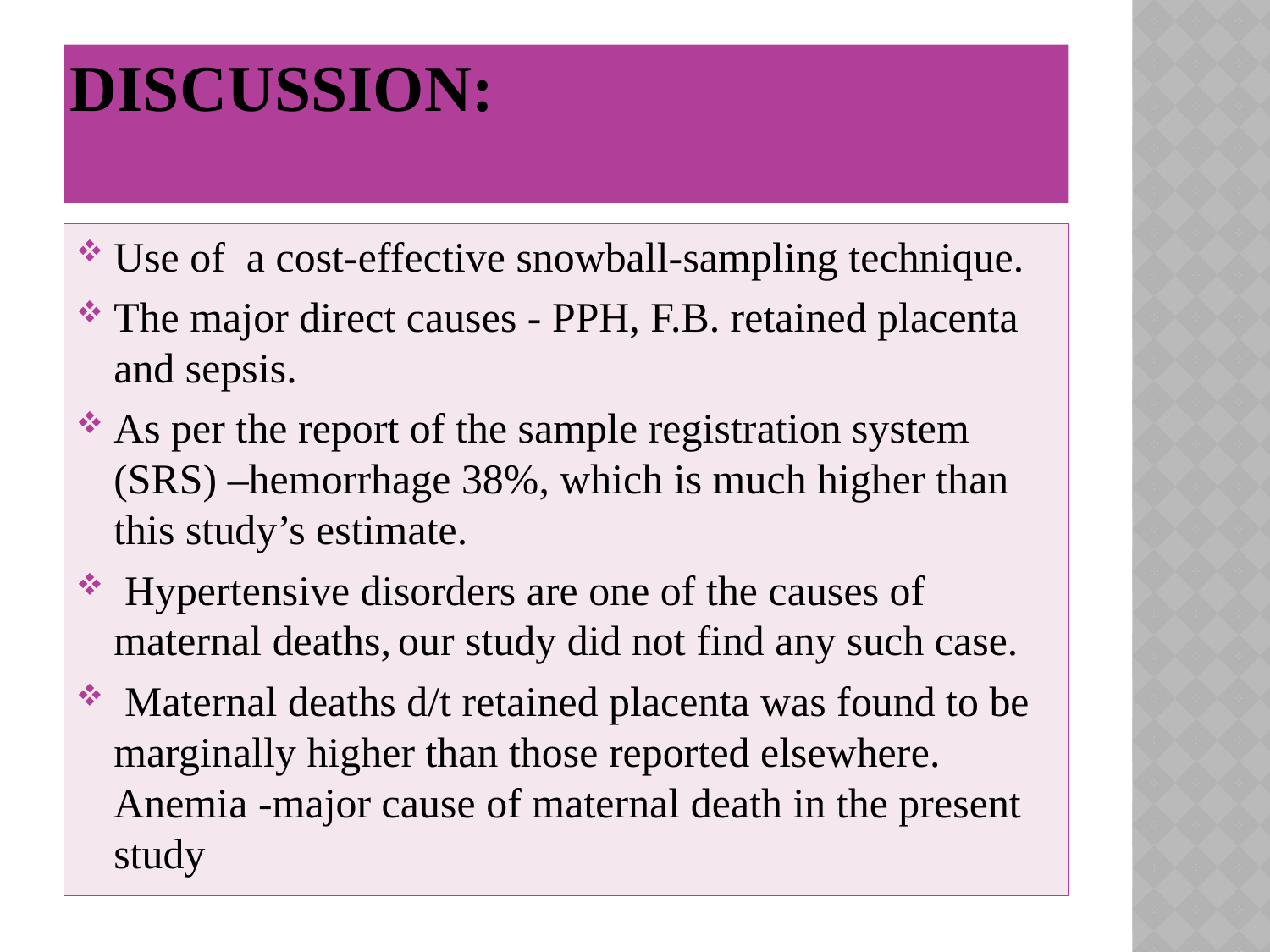

# Discussion:
Use of  a cost-effective snowball-sampling technique.
The major direct causes - PPH, F.B. retained placenta and sepsis.
As per the report of the sample registration system (SRS) –hemorrhage 38%, which is much higher than this study’s estimate.
 Hypertensive disorders are one of the causes of maternal deaths, our study did not find any such case.
 Maternal deaths d/t retained placenta was found to be marginally higher than those reported elsewhere. Anemia -major cause of maternal death in the present study